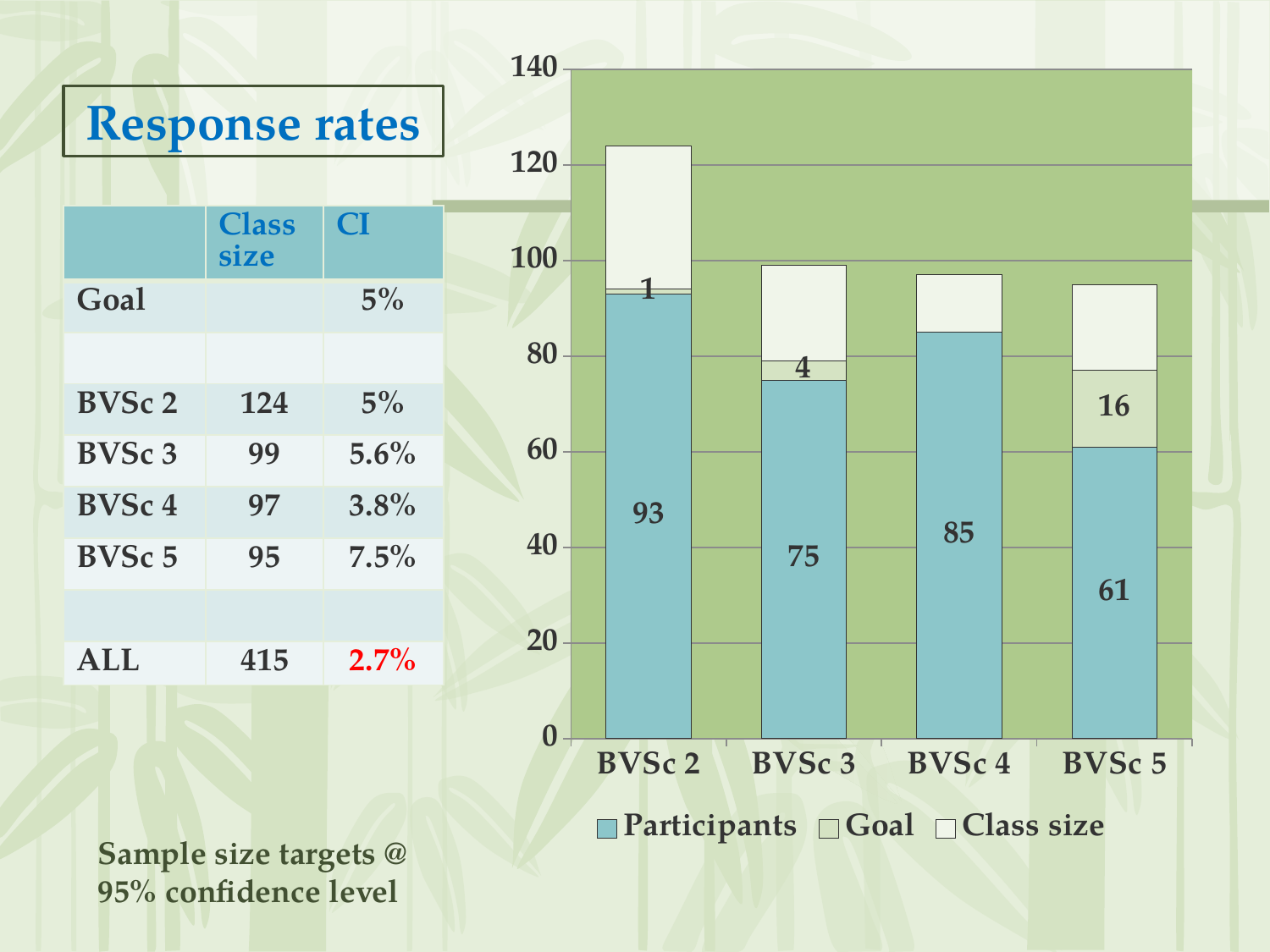

### Chart

| Category | Participants | Goal | Class size |
|---|---|---|---|
| BVSc 2 | 93.0 | 1.0 | 30.0 |
| BVSc 3 | 75.0 | 4.0 | 20.0 |
| BVSc 4 | 85.0 | None | 12.0 |
| BVSc 5 | 61.0 | 16.0 | 18.0 |
# Response rates
|  | Class size | CI |
| --- | --- | --- |
| Goal |  | 5% |
|  |  |  |
| BVSc 2 | 124 | 5% |
| BVSc 3 | 99 | 5.6% |
| BVSc 4 | 97 | 3.8% |
| BVSc 5 | 95 | 7.5% |
|  |  |  |
| ALL | 415 | 2.7% |
Sample size targets @ 95% confidence level